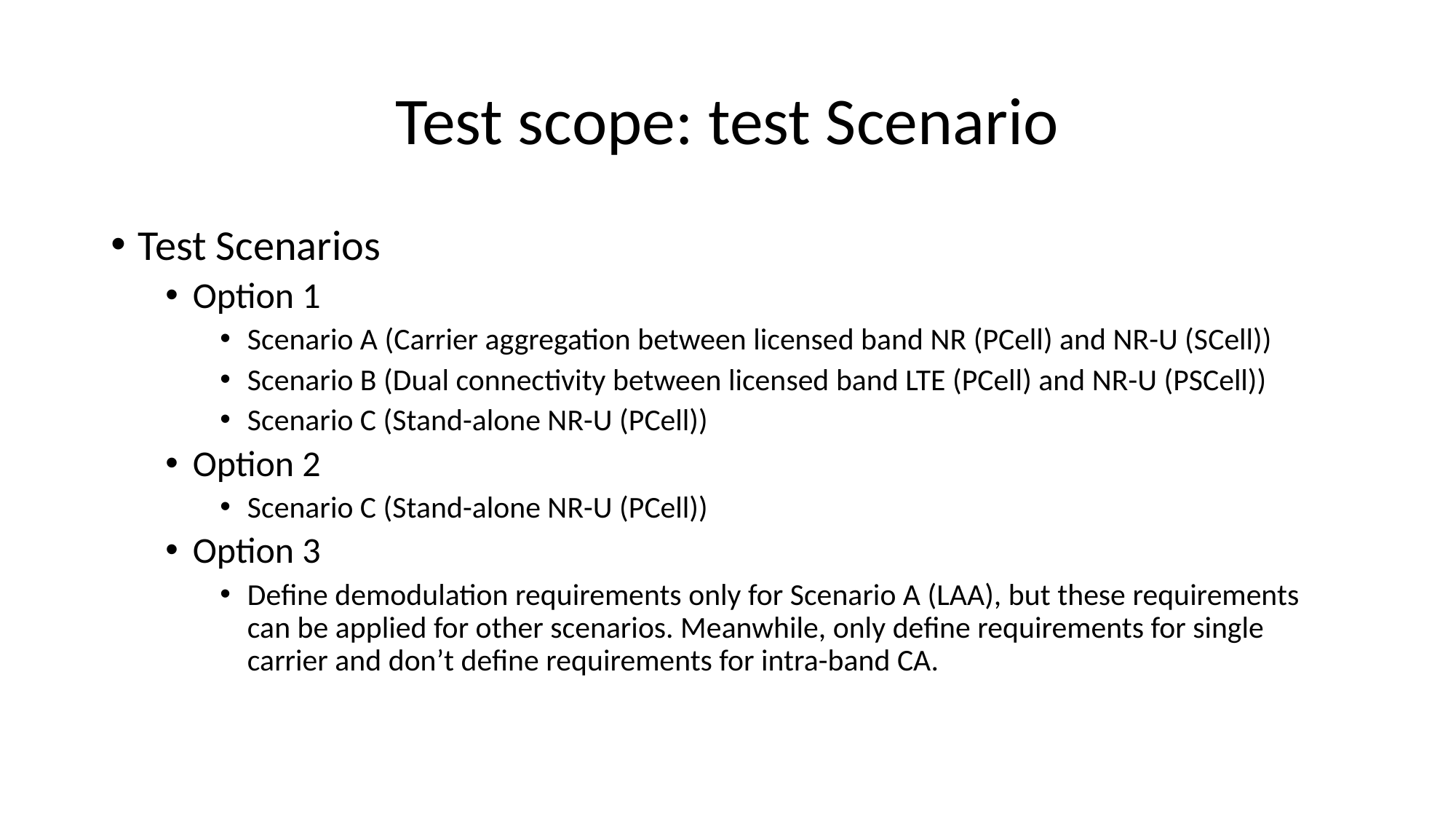

# Test scope: test Scenario
Test Scenarios
Option 1
Scenario A (Carrier aggregation between licensed band NR (PCell) and NR-U (SCell))
Scenario B (Dual connectivity between licensed band LTE (PCell) and NR-U (PSCell))
Scenario C (Stand-alone NR-U (PCell))
Option 2
Scenario C (Stand-alone NR-U (PCell))
Option 3
Define demodulation requirements only for Scenario A (LAA), but these requirements can be applied for other scenarios. Meanwhile, only define requirements for single carrier and don’t define requirements for intra-band CA.